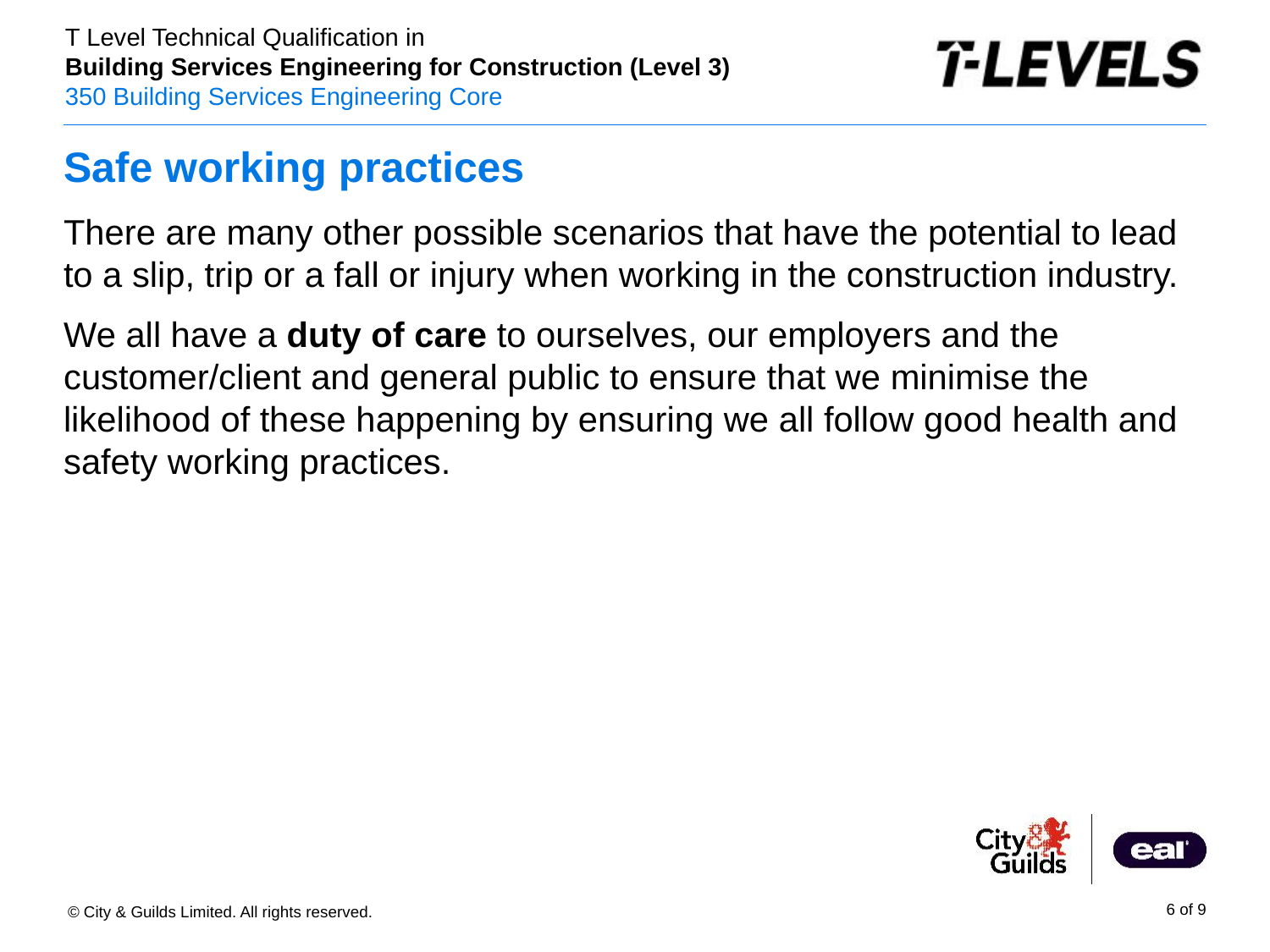

# Safe working practices
There are many other possible scenarios that have the potential to lead to a slip, trip or a fall or injury when working in the construction industry.
We all have a duty of care to ourselves, our employers and the customer/client and general public to ensure that we minimise the likelihood of these happening by ensuring we all follow good health and safety working practices.